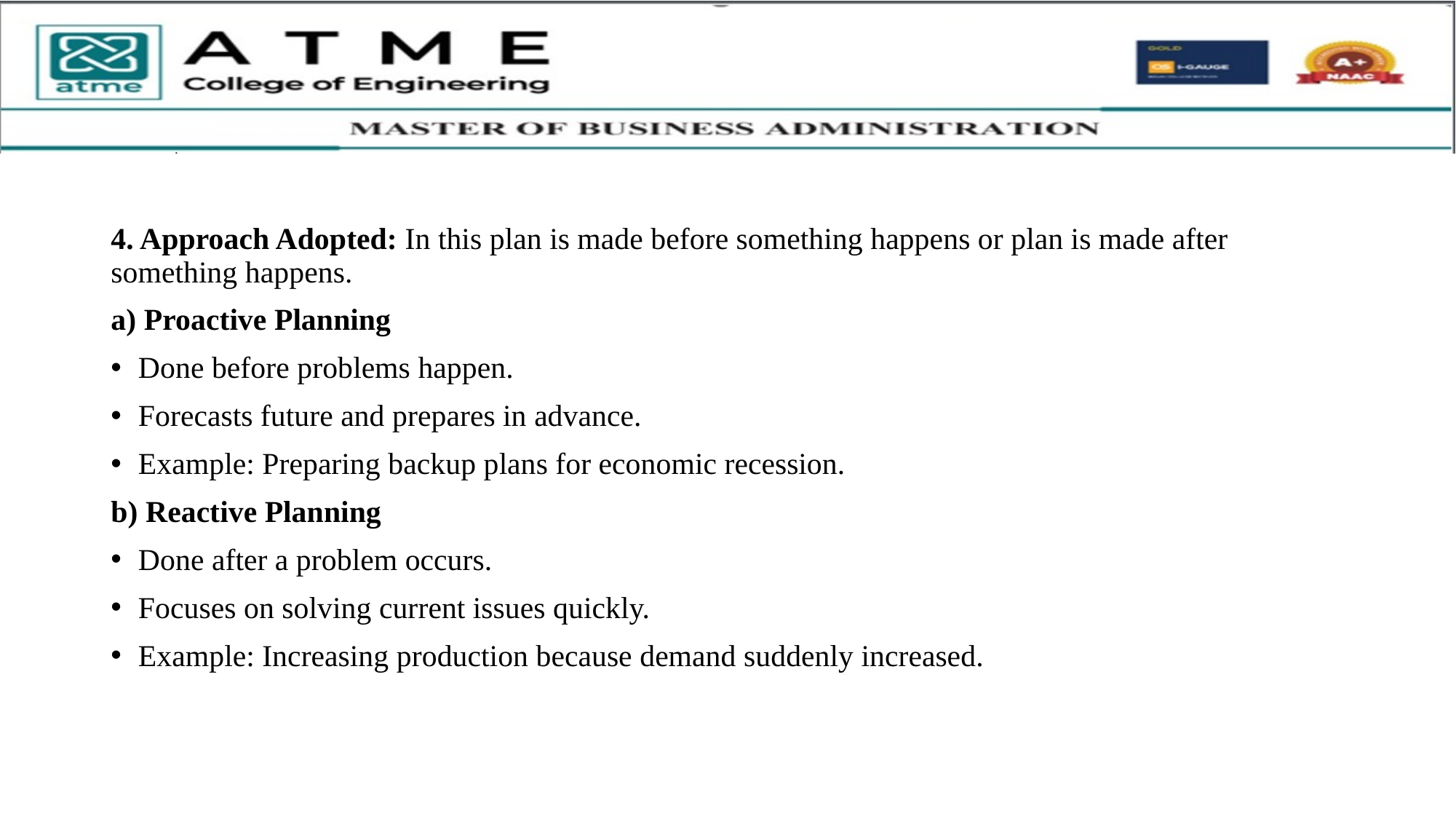

4. Approach Adopted: In this plan is made before something happens or plan is made after something happens.
a) Proactive Planning
Done before problems happen.
Forecasts future and prepares in advance.
Example: Preparing backup plans for economic recession.
b) Reactive Planning
Done after a problem occurs.
Focuses on solving current issues quickly.
Example: Increasing production because demand suddenly increased.